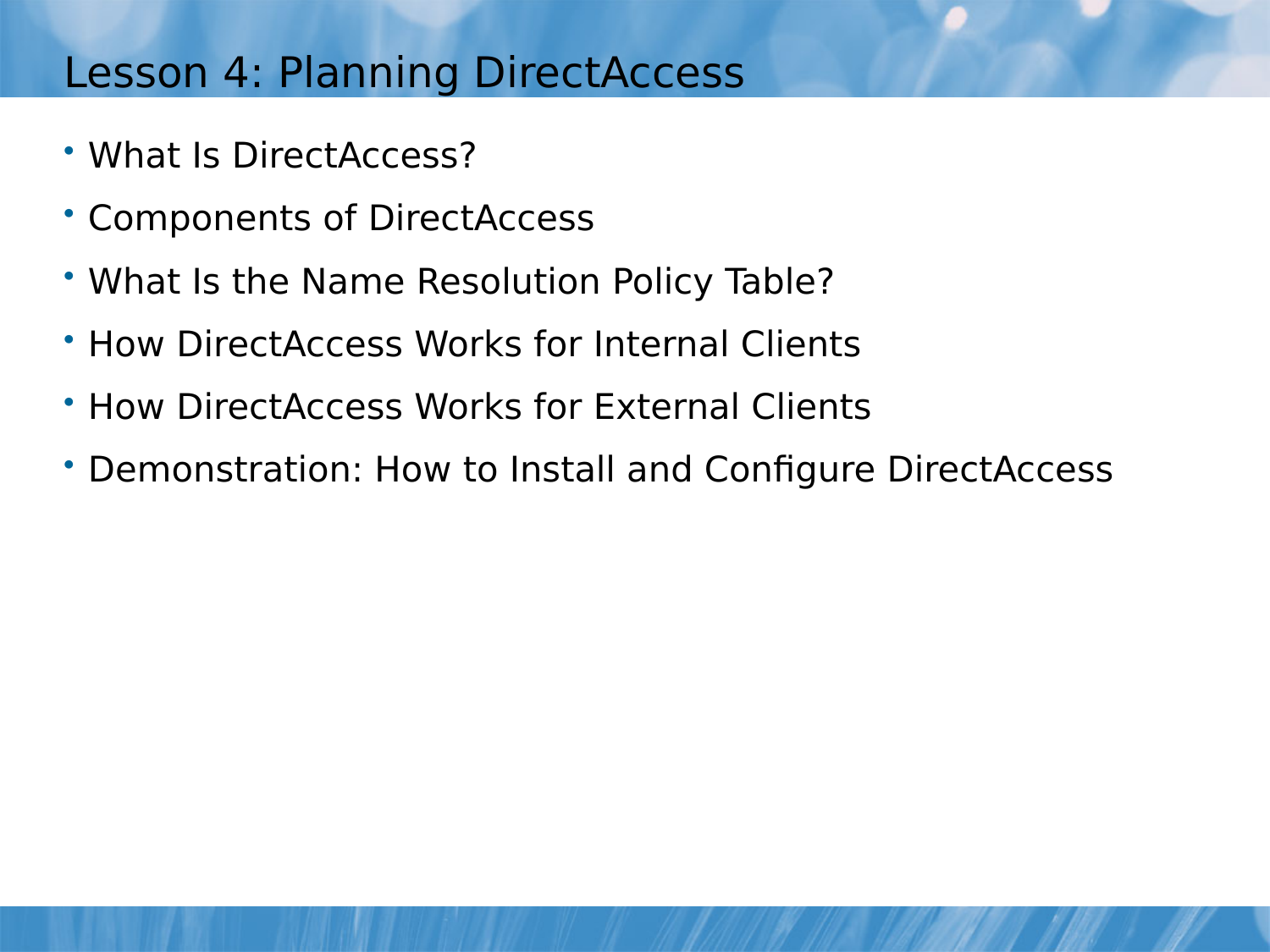

# Lesson 4: Planning DirectAccess
What Is DirectAccess?
Components of DirectAccess
What Is the Name Resolution Policy Table?
How DirectAccess Works for Internal Clients
How DirectAccess Works for External Clients
Demonstration: How to Install and Configure DirectAccess